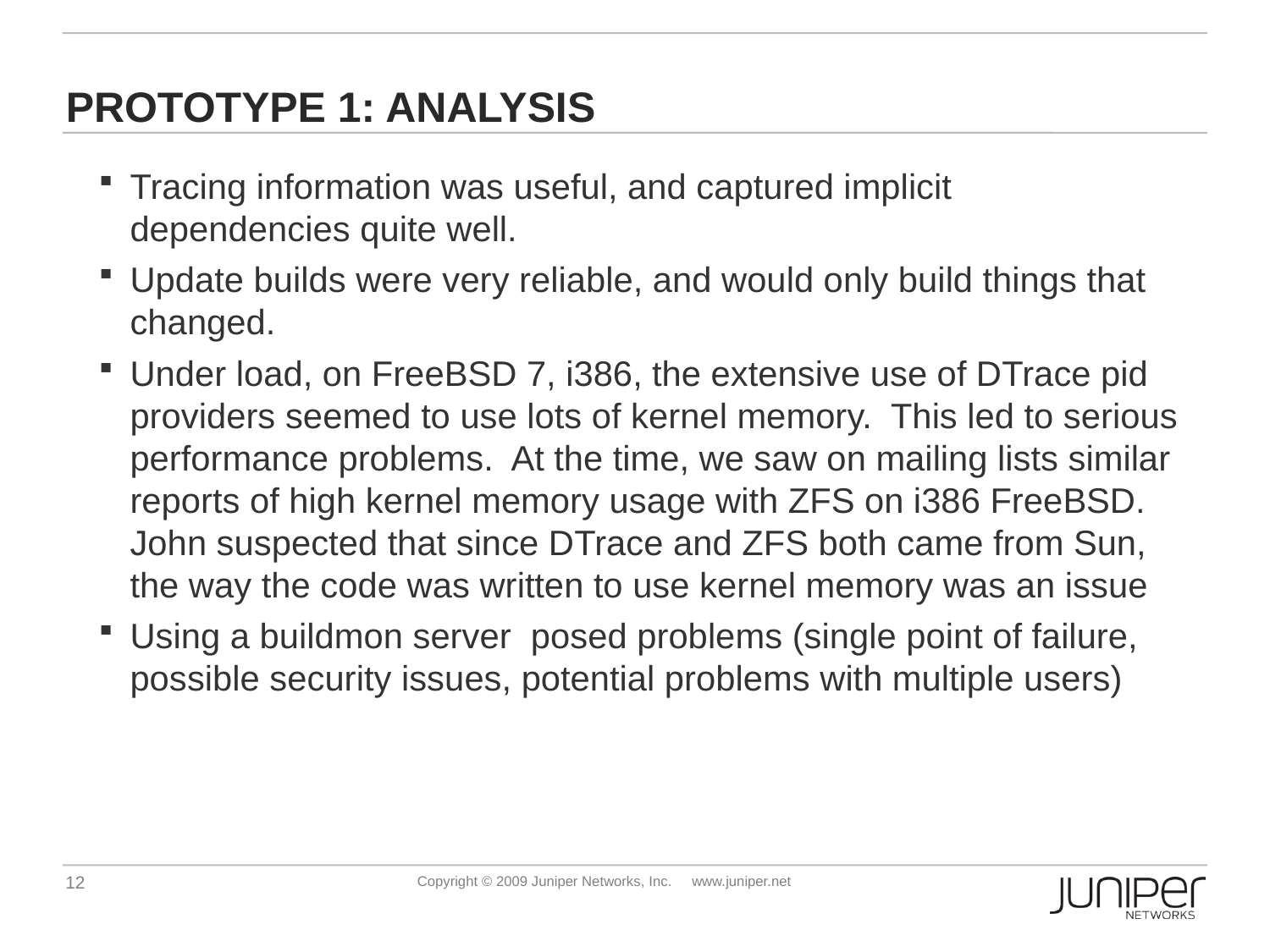

# Prototype 1: ANALYSIS
Tracing information was useful, and captured implicit dependencies quite well.
Update builds were very reliable, and would only build things that changed.
Under load, on FreeBSD 7, i386, the extensive use of DTrace pid providers seemed to use lots of kernel memory.  This led to serious performance problems.  At the time, we saw on mailing lists similar reports of high kernel memory usage with ZFS on i386 FreeBSD.  John suspected that since DTrace and ZFS both came from Sun, the way the code was written to use kernel memory was an issue
Using a buildmon server  posed problems (single point of failure, possible security issues, potential problems with multiple users)